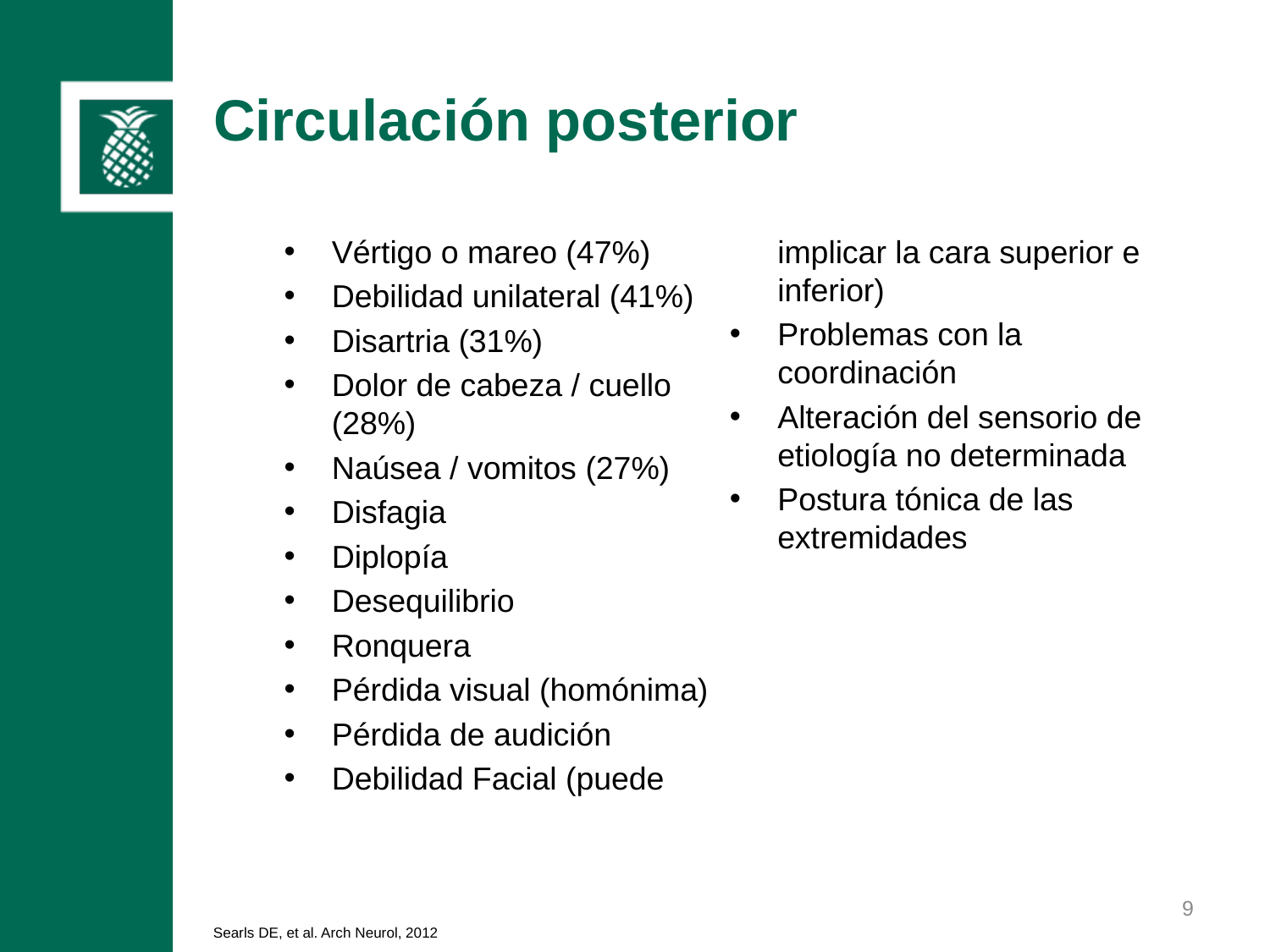

# Circulación posterior
Vértigo o mareo (47%)
Debilidad unilateral (41%)
Disartria (31%)
Dolor de cabeza / cuello (28%)
Naúsea / vomitos (27%)
Disfagia
Diplopía
Desequilibrio
Ronquera
Pérdida visual (homónima)
Pérdida de audición
Debilidad Facial (puede implicar la cara superior e inferior)
Problemas con la coordinación
Alteración del sensorio de etiología no determinada
Postura tónica de las extremidades
9
Searls DE, et al. Arch Neurol, 2012